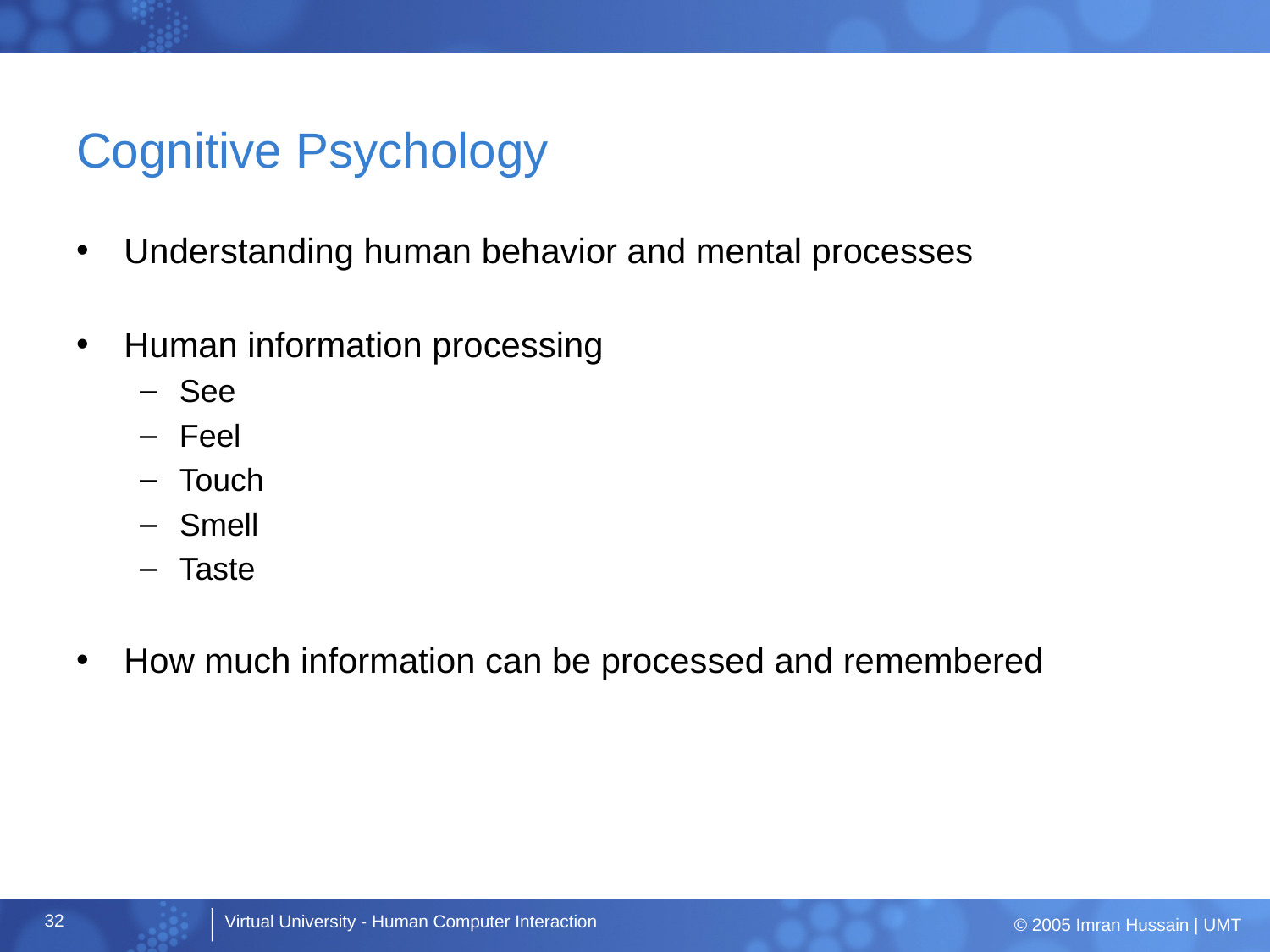

# Cognitive Psychology
Understanding human behavior and mental processes

Human information processing
See
Feel
Touch
Smell
Taste

How much information can be processed and remembered